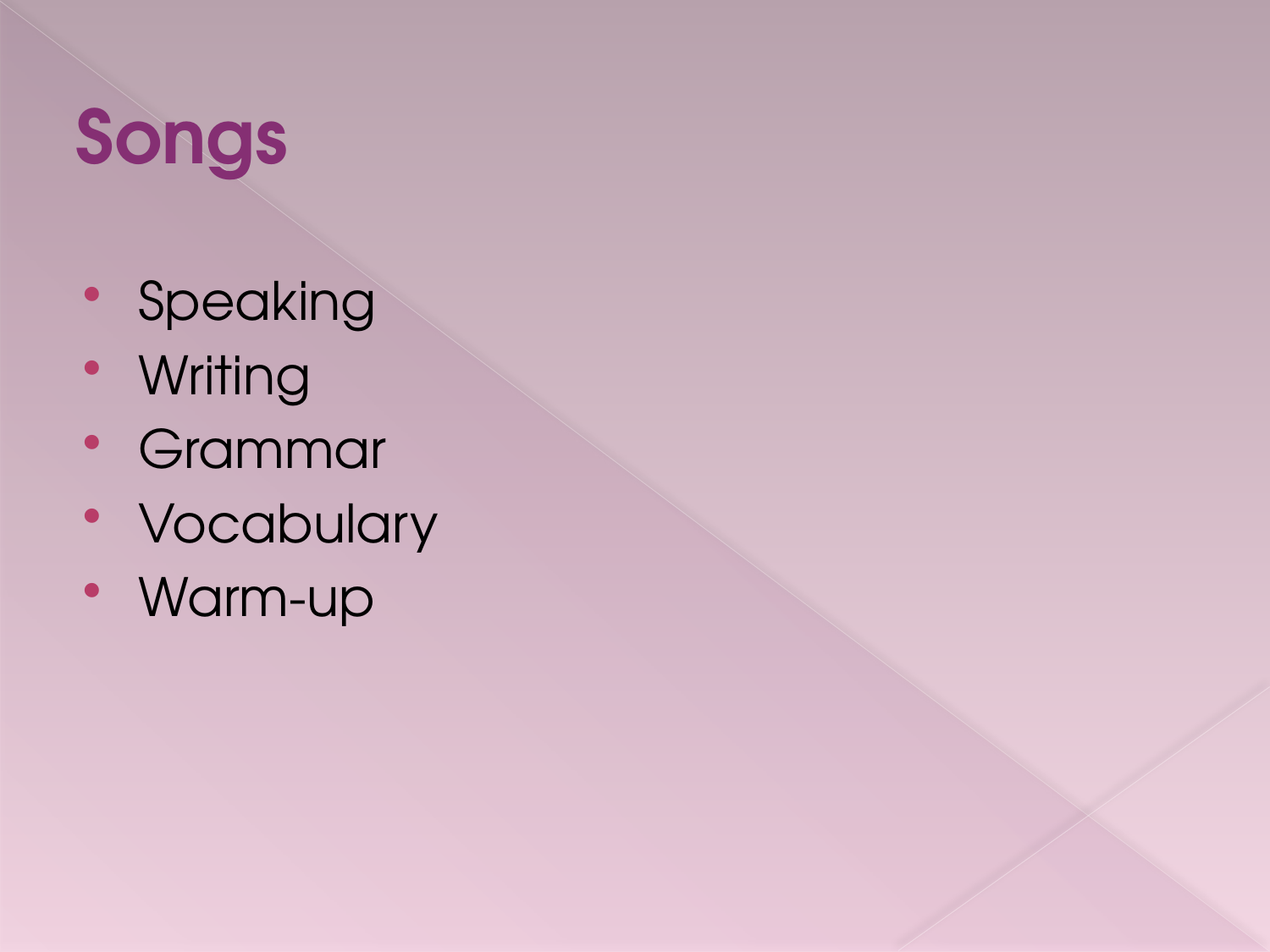

# Songs
Speaking
Writing
Grammar
Vocabulary
Warm-up